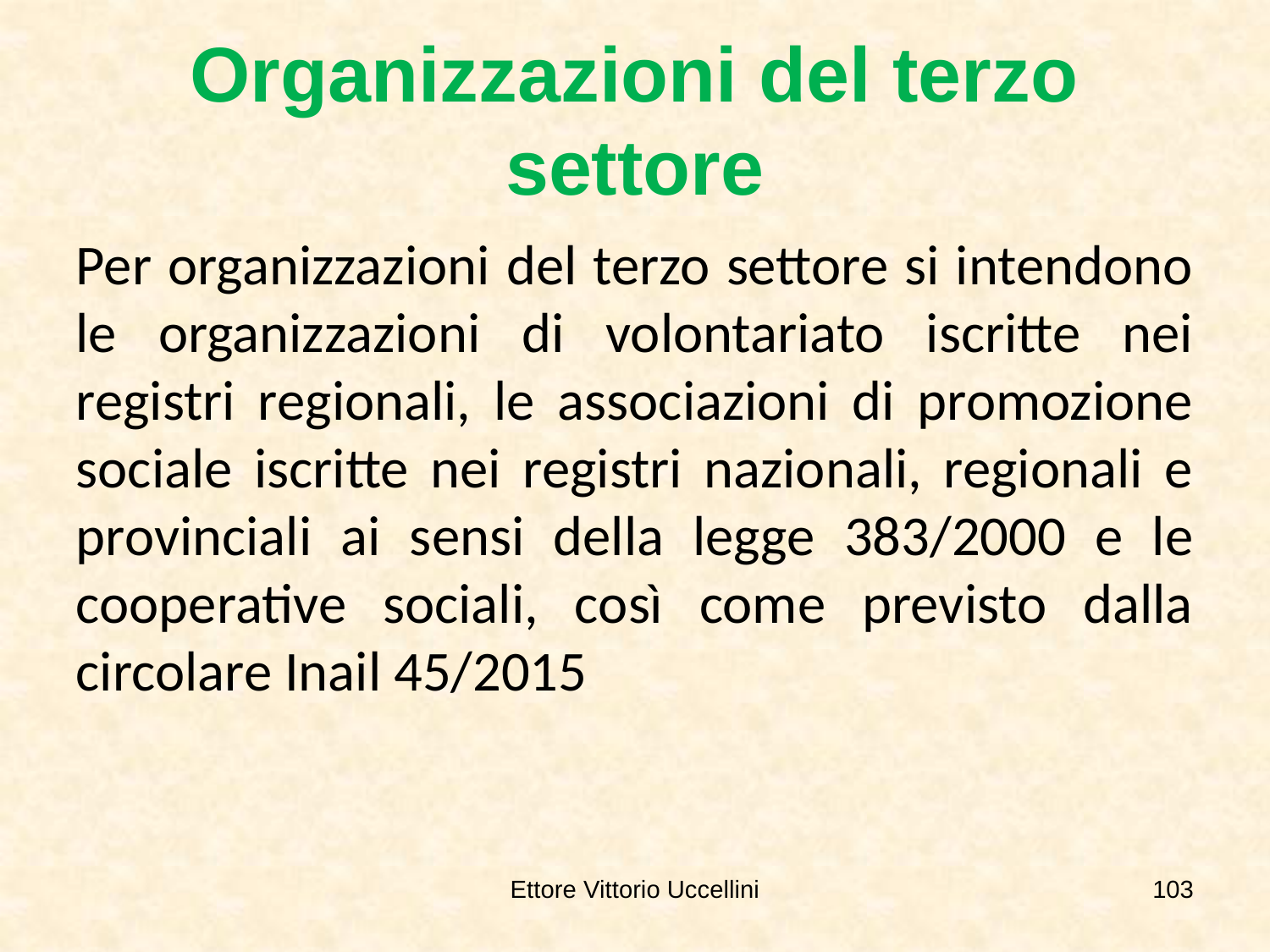

Organizzazioni del terzo settore
Per organizzazioni del terzo settore si intendono le organizzazioni di volontariato iscritte nei registri regionali, le associazioni di promozione sociale iscritte nei registri nazionali, regionali e provinciali ai sensi della legge 383/2000 e le cooperative sociali, così come previsto dalla circolare Inail 45/2015
Ettore Vittorio Uccellini
103